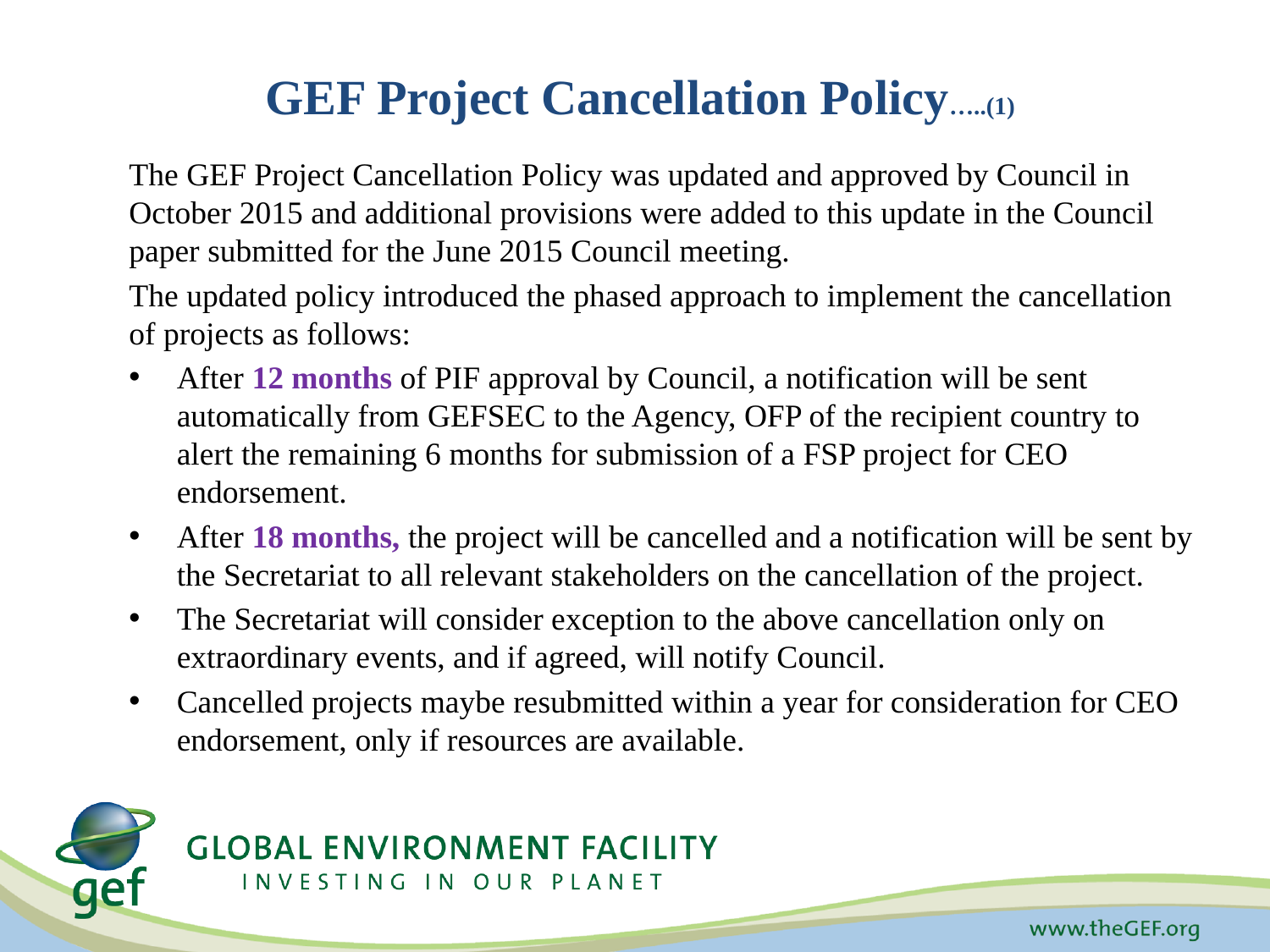

# GEF Project Cancellation Policy…..(1)
The GEF Project Cancellation Policy was updated and approved by Council in October 2015 and additional provisions were added to this update in the Council paper submitted for the June 2015 Council meeting.
The updated policy introduced the phased approach to implement the cancellation of projects as follows:
After 12 months of PIF approval by Council, a notification will be sent automatically from GEFSEC to the Agency, OFP of the recipient country to alert the remaining 6 months for submission of a FSP project for CEO endorsement.
After 18 months, the project will be cancelled and a notification will be sent by the Secretariat to all relevant stakeholders on the cancellation of the project.
The Secretariat will consider exception to the above cancellation only on extraordinary events, and if agreed, will notify Council.
Cancelled projects maybe resubmitted within a year for consideration for CEO endorsement, only if resources are available.